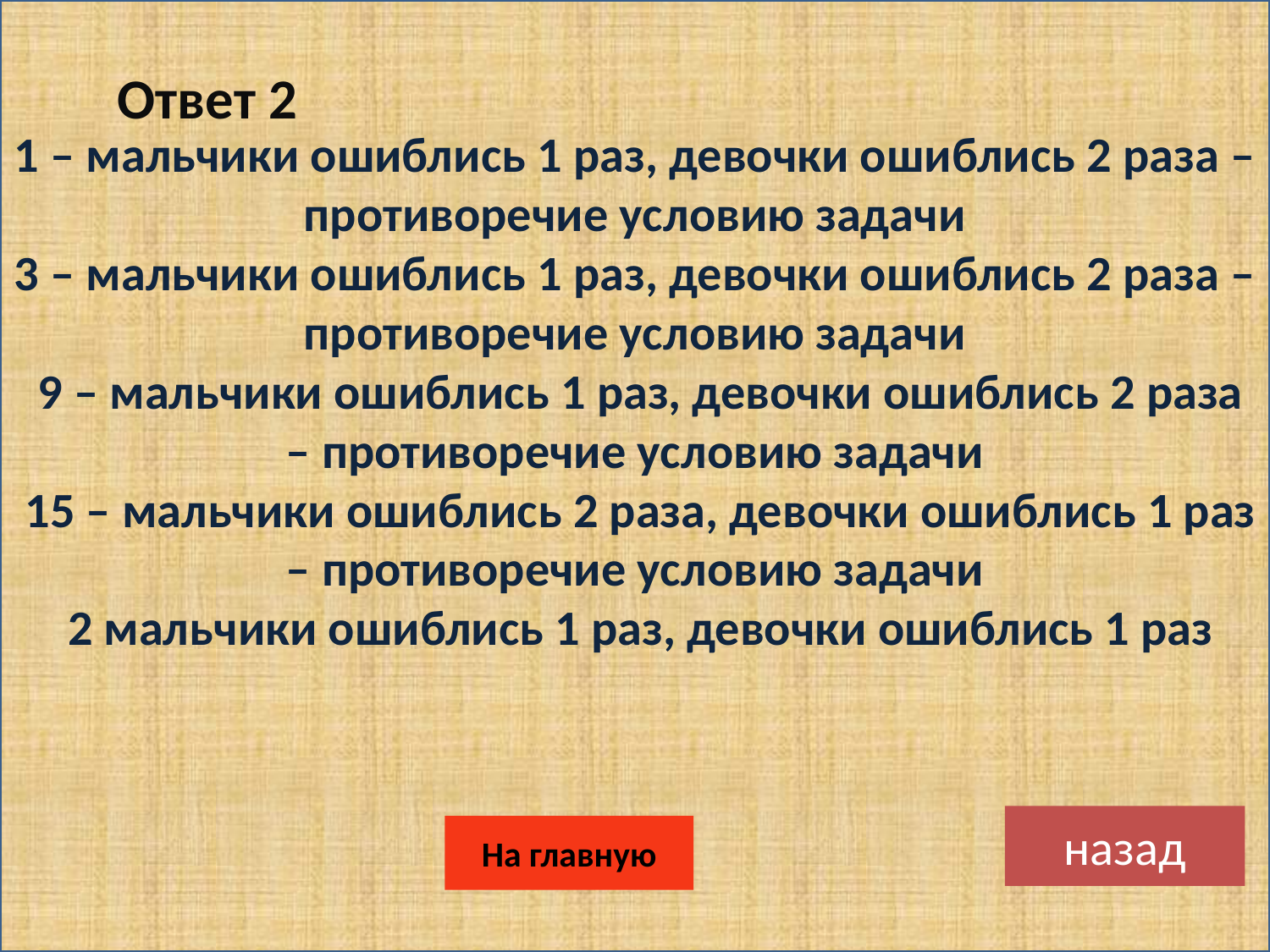

Ответ 2
1 – мальчики ошиблись 1 раз, девочки ошиблись 2 раза – противоречие условию задачи
3 – мальчики ошиблись 1 раз, девочки ошиблись 2 раза – противоречие условию задачи
 9 – мальчики ошиблись 1 раз, девочки ошиблись 2 раза – противоречие условию задачи
 15 – мальчики ошиблись 2 раза, девочки ошиблись 1 раз – противоречие условию задачи
 2 мальчики ошиблись 1 раз, девочки ошиблись 1 раз
назад
На главную